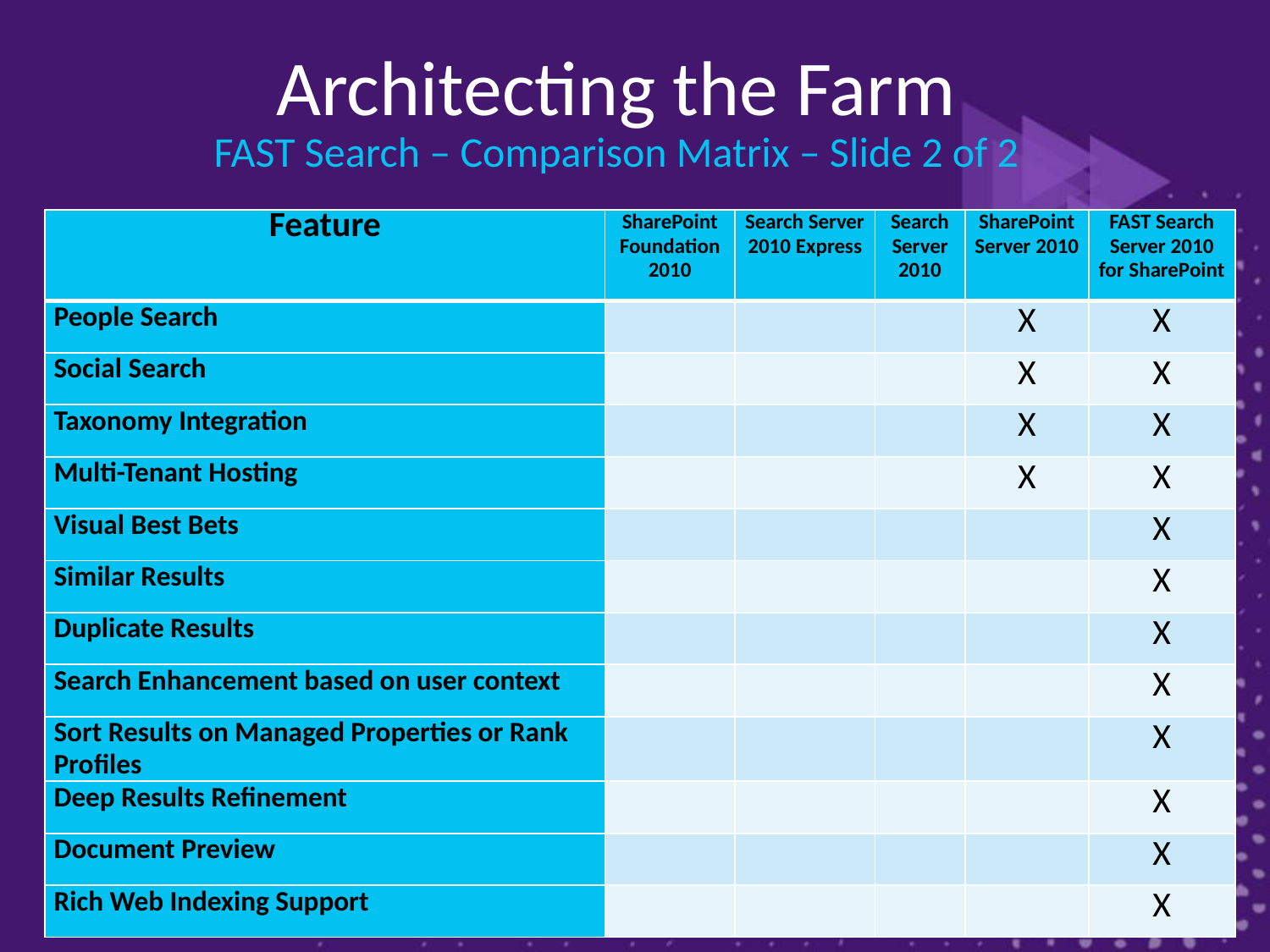

Architecting the Farm
FAST Search – Comparison Matrix – Slide 2 of 2
| Feature | SharePoint Foundation 2010 | Search Server 2010 Express | Search Server 2010 | SharePoint Server 2010 | FAST Search Server 2010 for SharePoint |
| --- | --- | --- | --- | --- | --- |
| People Search |  |  |  | X | X |
| Social Search |  |  |  | X | X |
| Taxonomy Integration |  |  |  | X | X |
| Multi-Tenant Hosting |  |  |  | X | X |
| Visual Best Bets |  |  |  |  | X |
| Similar Results |  |  |  |  | X |
| Duplicate Results |  |  |  |  | X |
| Search Enhancement based on user context |  |  |  |  | X |
| Sort Results on Managed Properties or Rank Profiles |  |  |  |  | X |
| Deep Results Refinement |  |  |  |  | X |
| Document Preview |  |  |  |  | X |
| Rich Web Indexing Support |  |  |  |  | X |